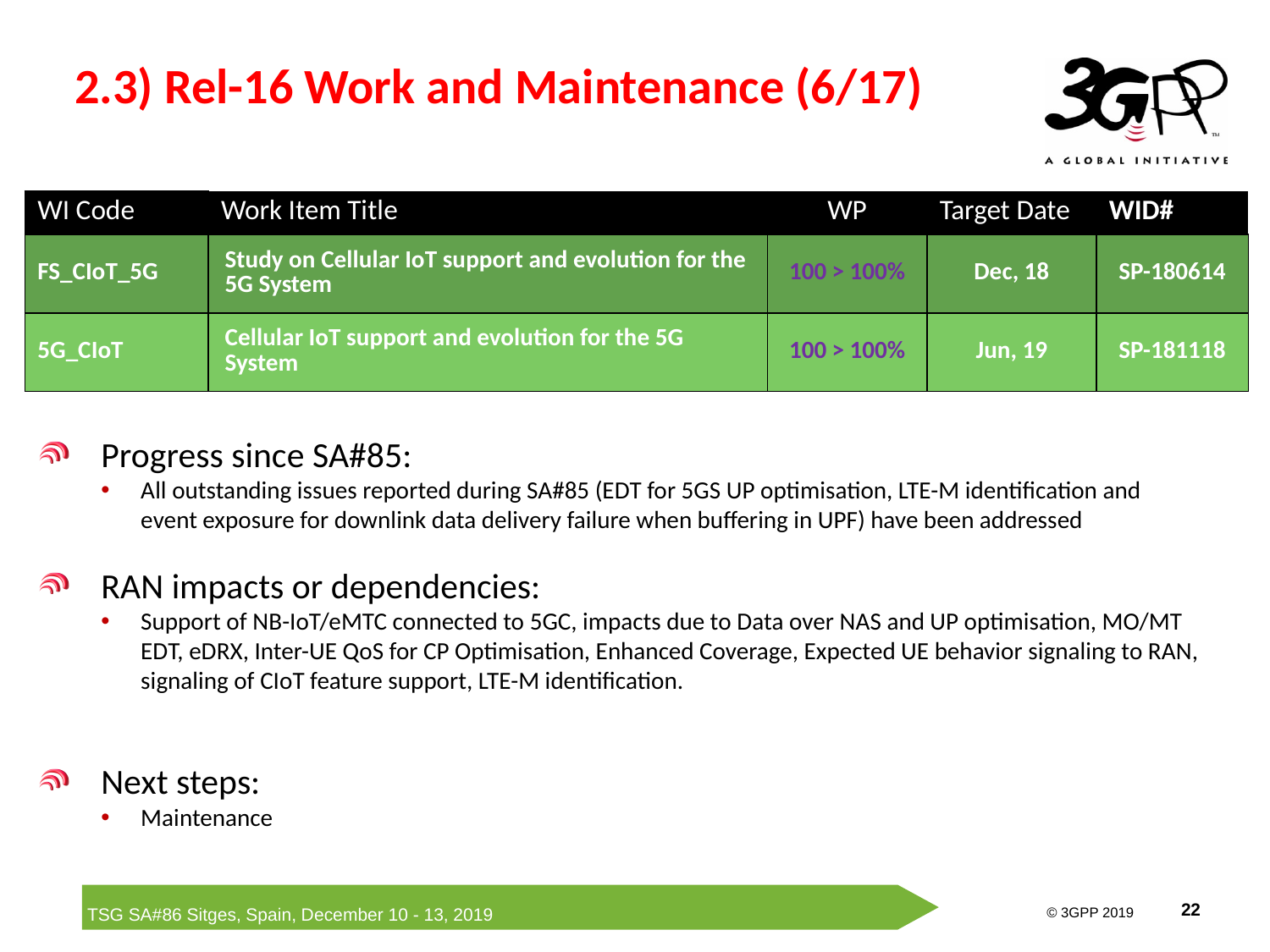

# 2.3) Rel-16 Work and Maintenance (6/17)
| WI Code | Work Item Title | WP | Target Date | WID# |
| --- | --- | --- | --- | --- |
| FS\_CIoT\_5G | Study on Cellular IoT support and evolution for the 5G System | 100 > 100% | Dec, 18 | SP-180614 |
| 5G\_CIoT | Cellular IoT support and evolution for the 5G System | 100 > 100% | Jun, 19 | SP-181118 |
Progress since SA#85:
All outstanding issues reported during SA#85 (EDT for 5GS UP optimisation, LTE-M identification and event exposure for downlink data delivery failure when buffering in UPF) have been addressed

RAN impacts or dependencies:
Support of NB-IoT/eMTC connected to 5GC, impacts due to Data over NAS and UP optimisation, MO/MT EDT, eDRX, Inter-UE QoS for CP Optimisation, Enhanced Coverage, Expected UE behavior signaling to RAN, signaling of CIoT feature support, LTE-M identification.

Next steps:
Maintenance